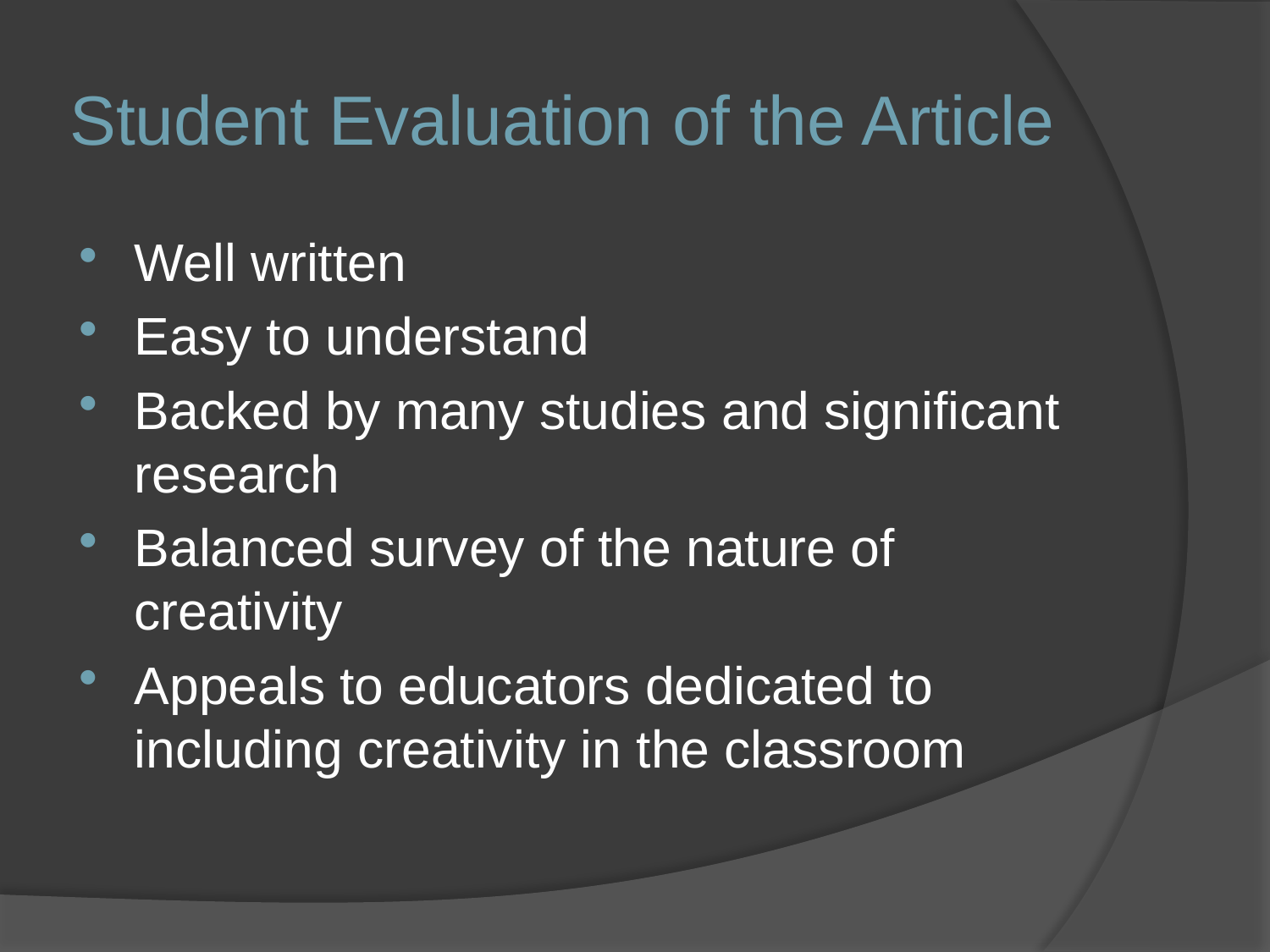

# Student Evaluation of the Article
Well written
Easy to understand
Backed by many studies and significant research
Balanced survey of the nature of creativity
Appeals to educators dedicated to including creativity in the classroom